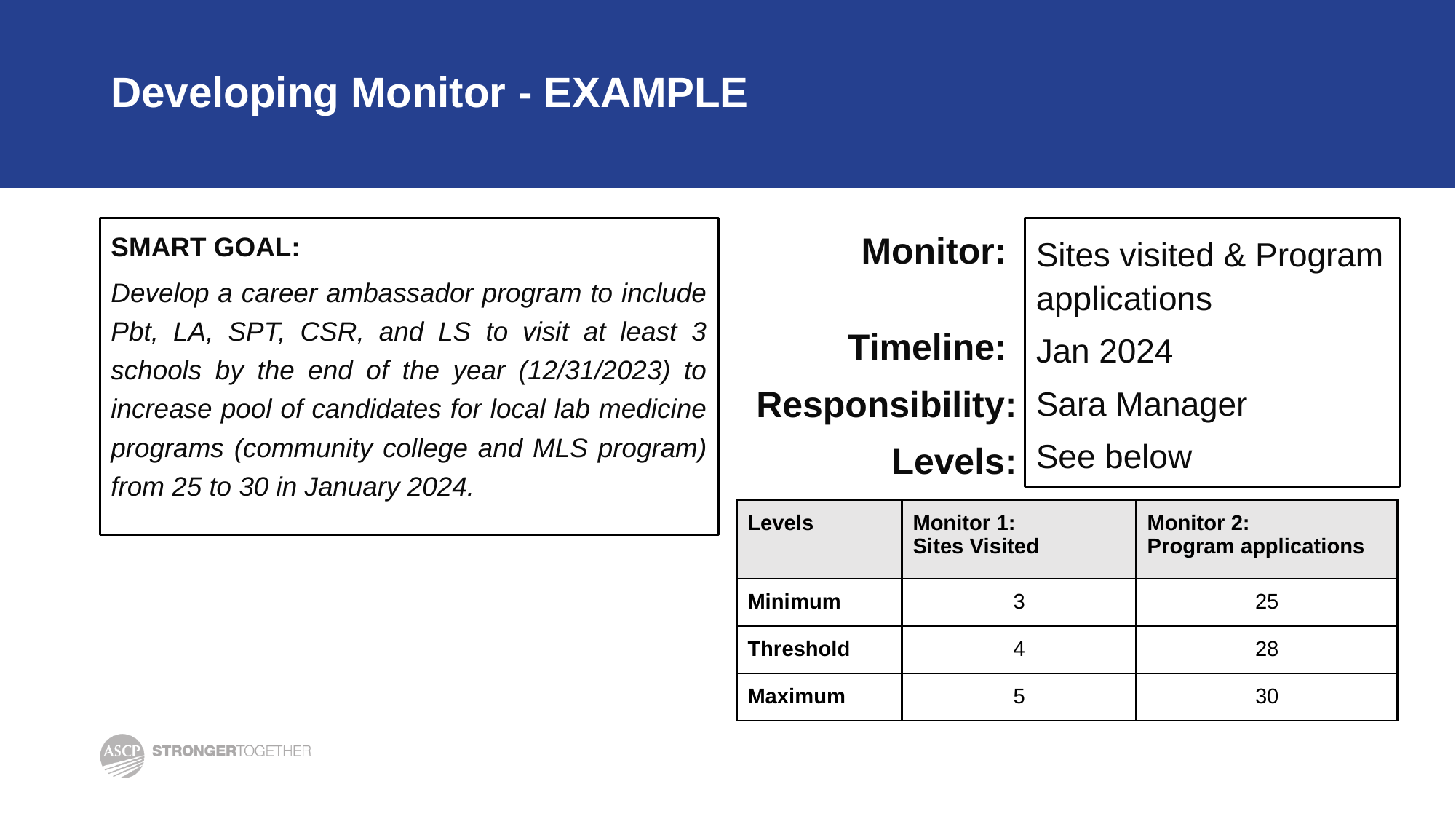

# Developing Monitor - EXAMPLE
SMART GOAL:
Develop a career ambassador program to include Pbt, LA, SPT, CSR, and LS to visit at least 3 schools by the end of the year (12/31/2023) to increase pool of candidates for local lab medicine programs (community college and MLS program) from 25 to 30 in January 2024.
Monitor:

Timeline:
Responsibility:
Levels:
Sites visited & Program applications
Jan 2024
Sara Manager
See below
| Levels | Monitor 1: Sites Visited | Monitor 2: Program applications |
| --- | --- | --- |
| Minimum | 3 | 25 |
| Threshold | 4 | 28 |
| Maximum | 5 | 30 |